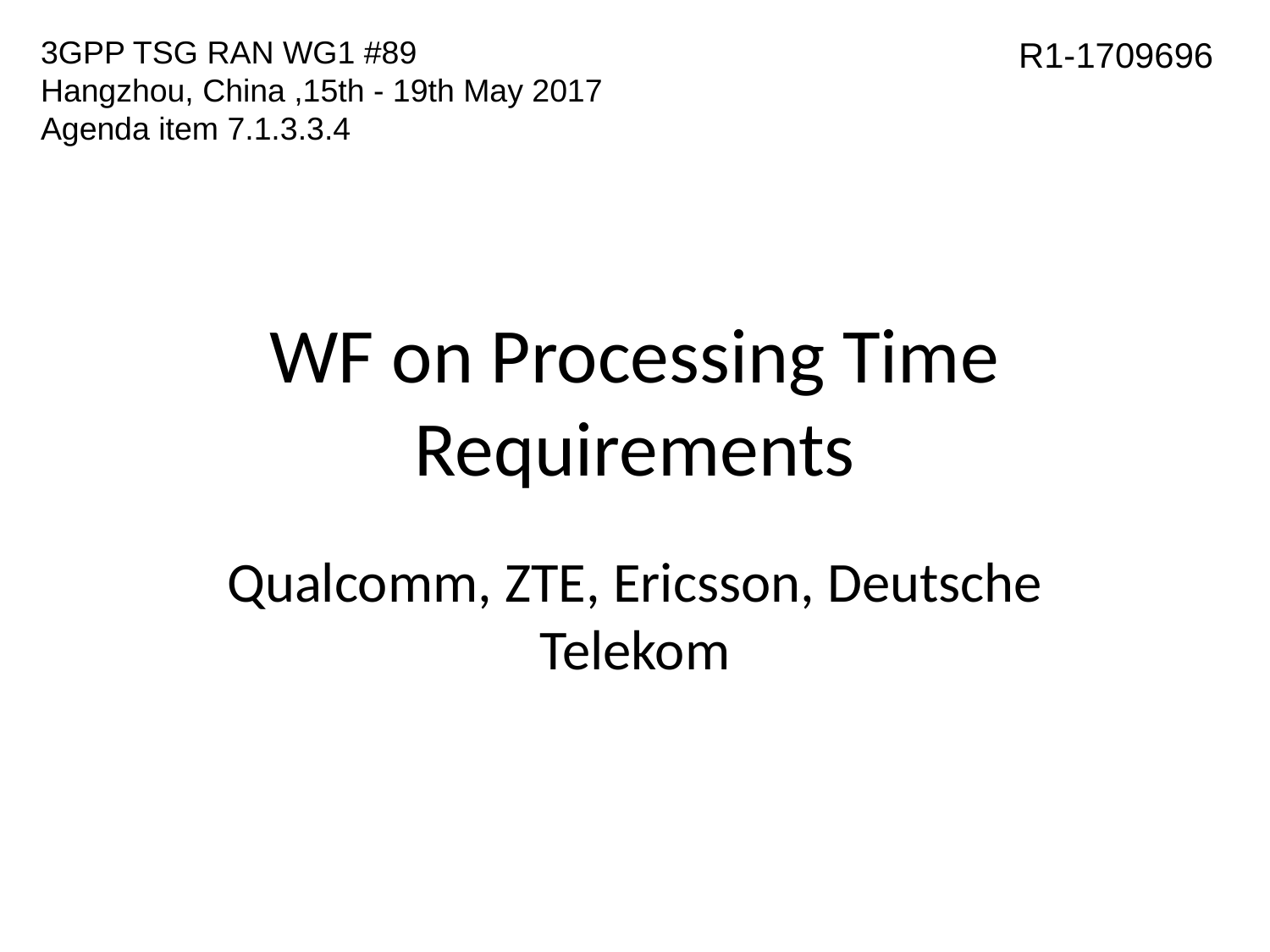

3GPP TSG RAN WG1 #89
Hangzhou, China ,15th - 19th May 2017
Agenda item 7.1.3.3.4
R1-1709696
# WF on Processing Time Requirements
Qualcomm, ZTE, Ericsson, Deutsche Telekom